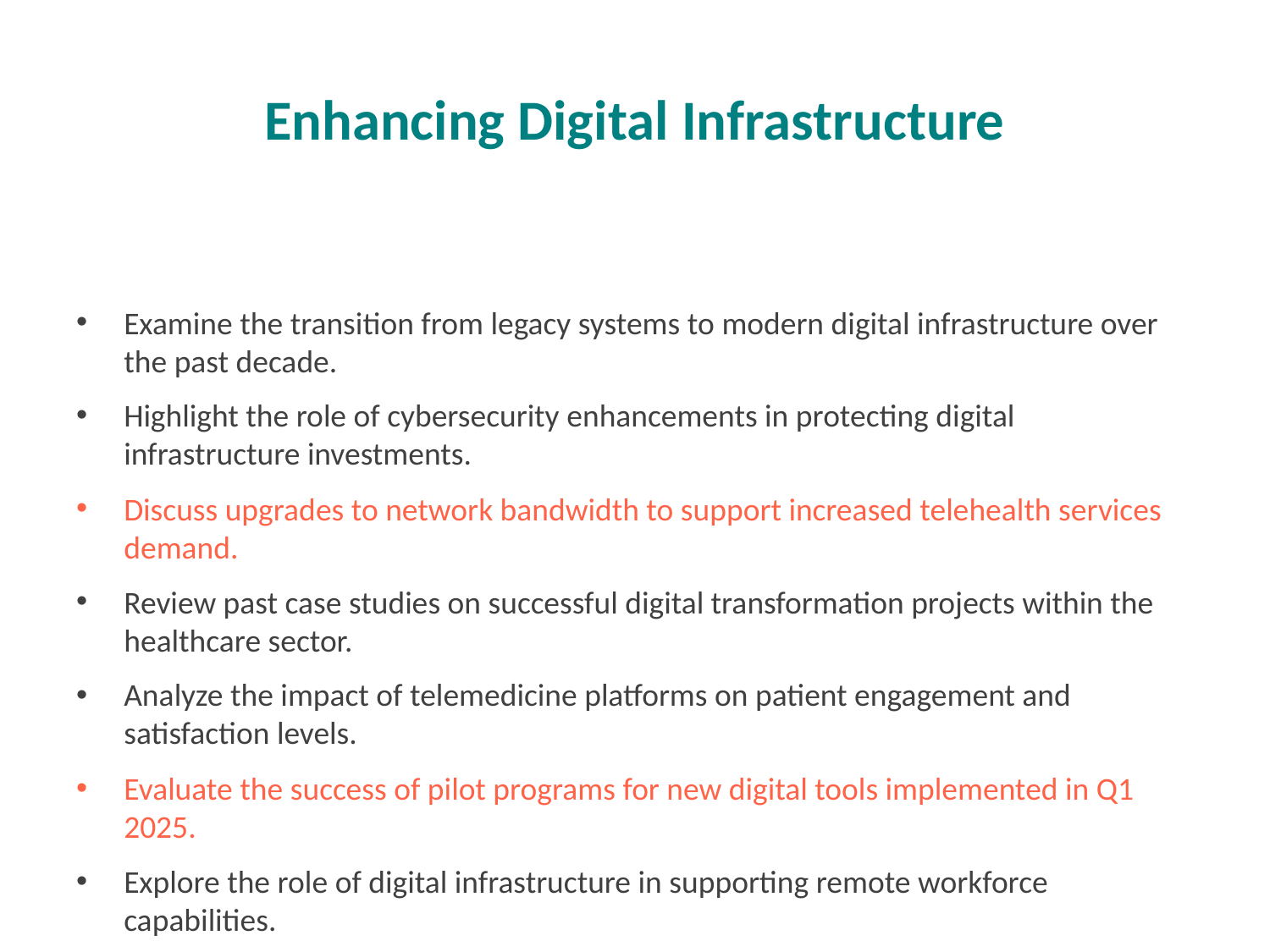

# Enhancing Digital Infrastructure

Examine the transition from legacy systems to modern digital infrastructure over the past decade.
Highlight the role of cybersecurity enhancements in protecting digital infrastructure investments.
Discuss upgrades to network bandwidth to support increased telehealth services demand.
Review past case studies on successful digital transformation projects within the healthcare sector.
Analyze the impact of telemedicine platforms on patient engagement and satisfaction levels.
Evaluate the success of pilot programs for new digital tools implemented in Q1 2025.
Explore the role of digital infrastructure in supporting remote workforce capabilities.